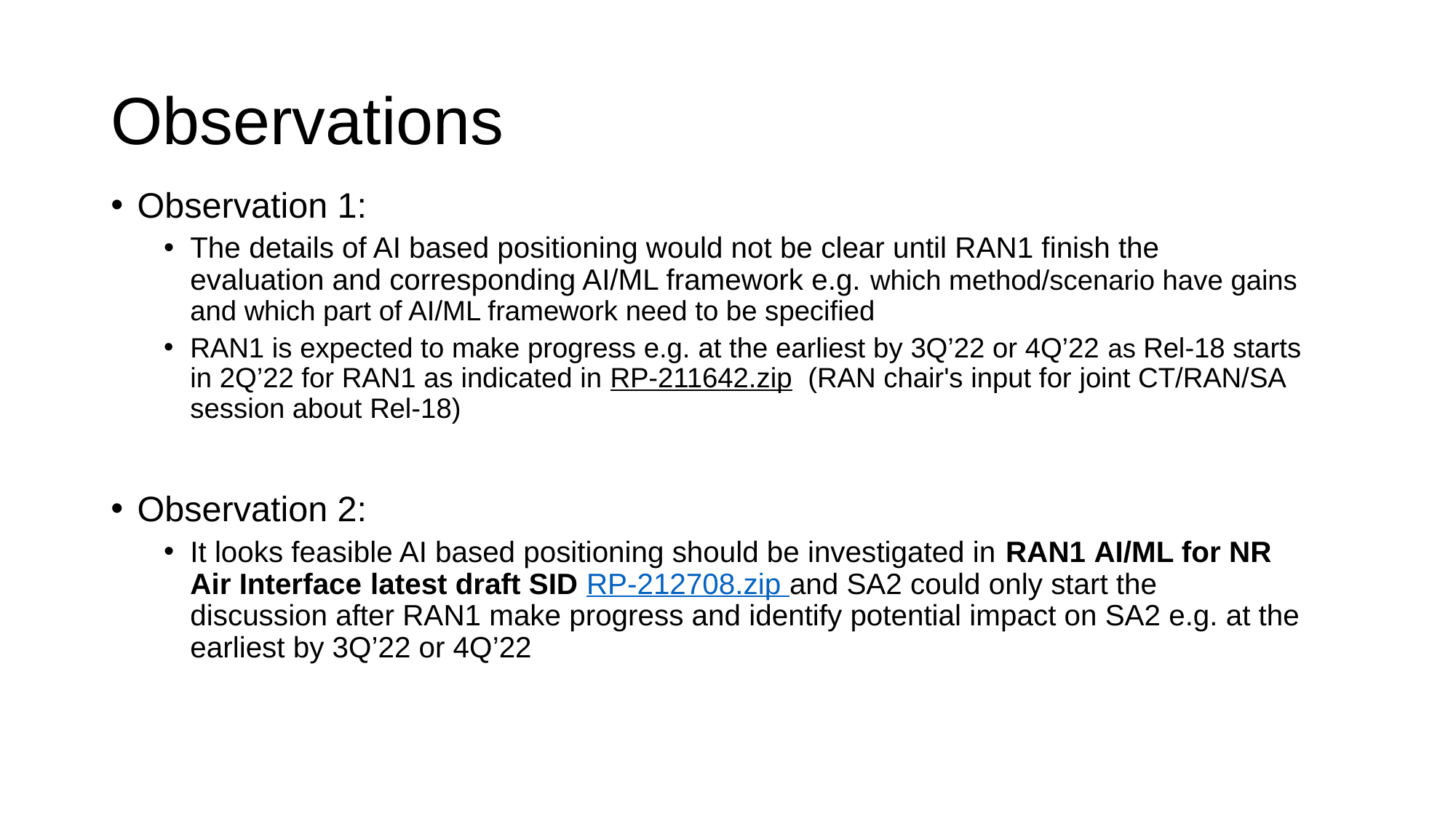

# Observations
Observation 1:
The details of AI based positioning would not be clear until RAN1 finish the evaluation and corresponding AI/ML framework e.g. which method/scenario have gains and which part of AI/ML framework need to be specified
RAN1 is expected to make progress e.g. at the earliest by 3Q’22 or 4Q’22 as Rel-18 starts in 2Q’22 for RAN1 as indicated in RP-211642.zip  (RAN chair's input for joint CT/RAN/SA
session about Rel-18)

Observation 2:
It looks feasible AI based positioning should be investigated in RAN1 AI/ML for NR Air Interface latest draft SID RP-212708.zip and SA2 could only start the discussion after RAN1 make progress and identify potential impact on SA2 e.g. at the earliest by 3Q’22 or 4Q’22